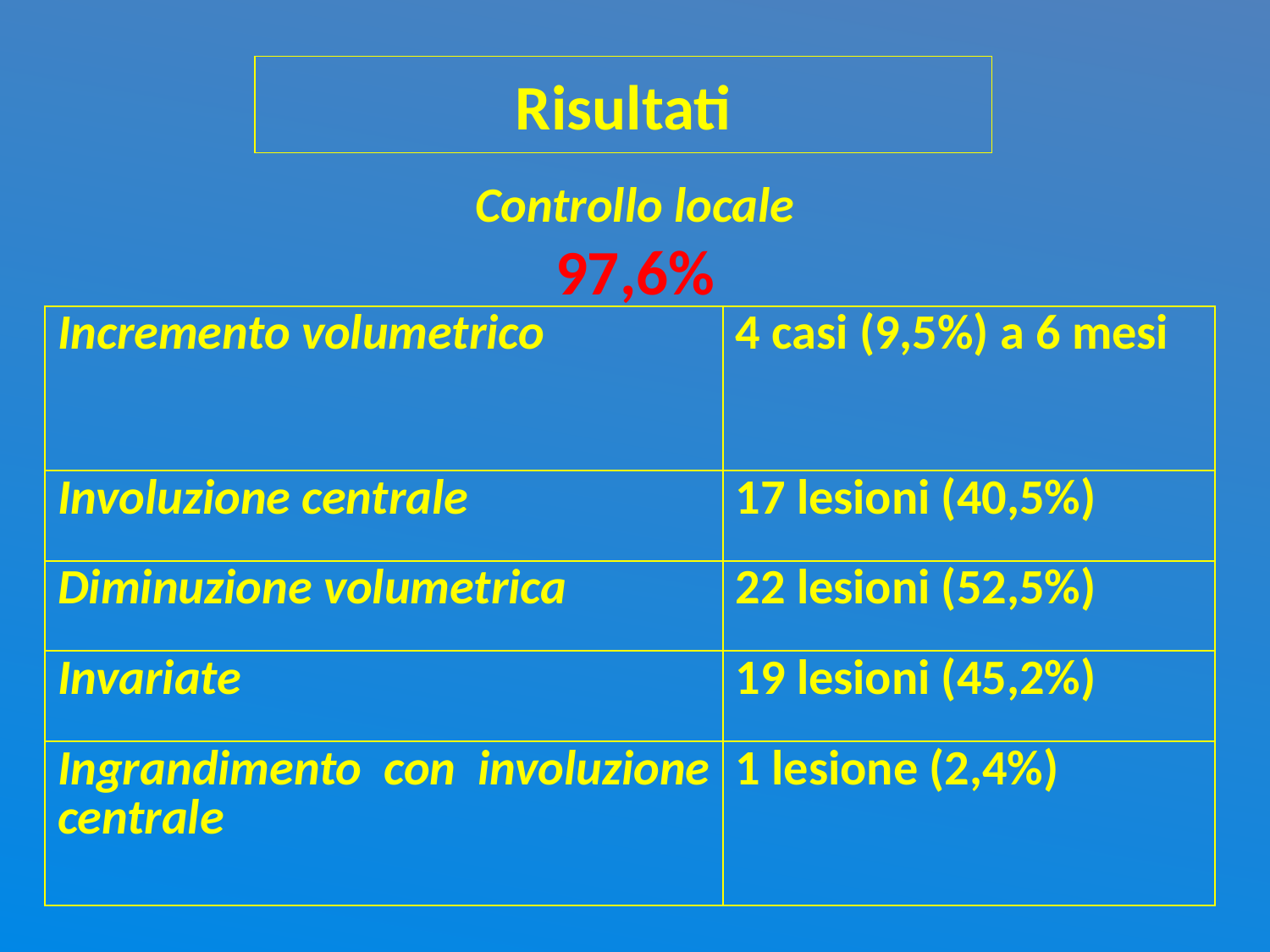

# Risultati
Controllo locale
97,6%
| Incremento volumetrico | 4 casi (9,5%) a 6 mesi |
| --- | --- |
| Involuzione centrale | 17 lesioni (40,5%) |
| Diminuzione volumetrica | 22 lesioni (52,5%) |
| Invariate | 19 lesioni (45,2%) |
| Ingrandimento con involuzione centrale | 1 lesione (2,4%) |